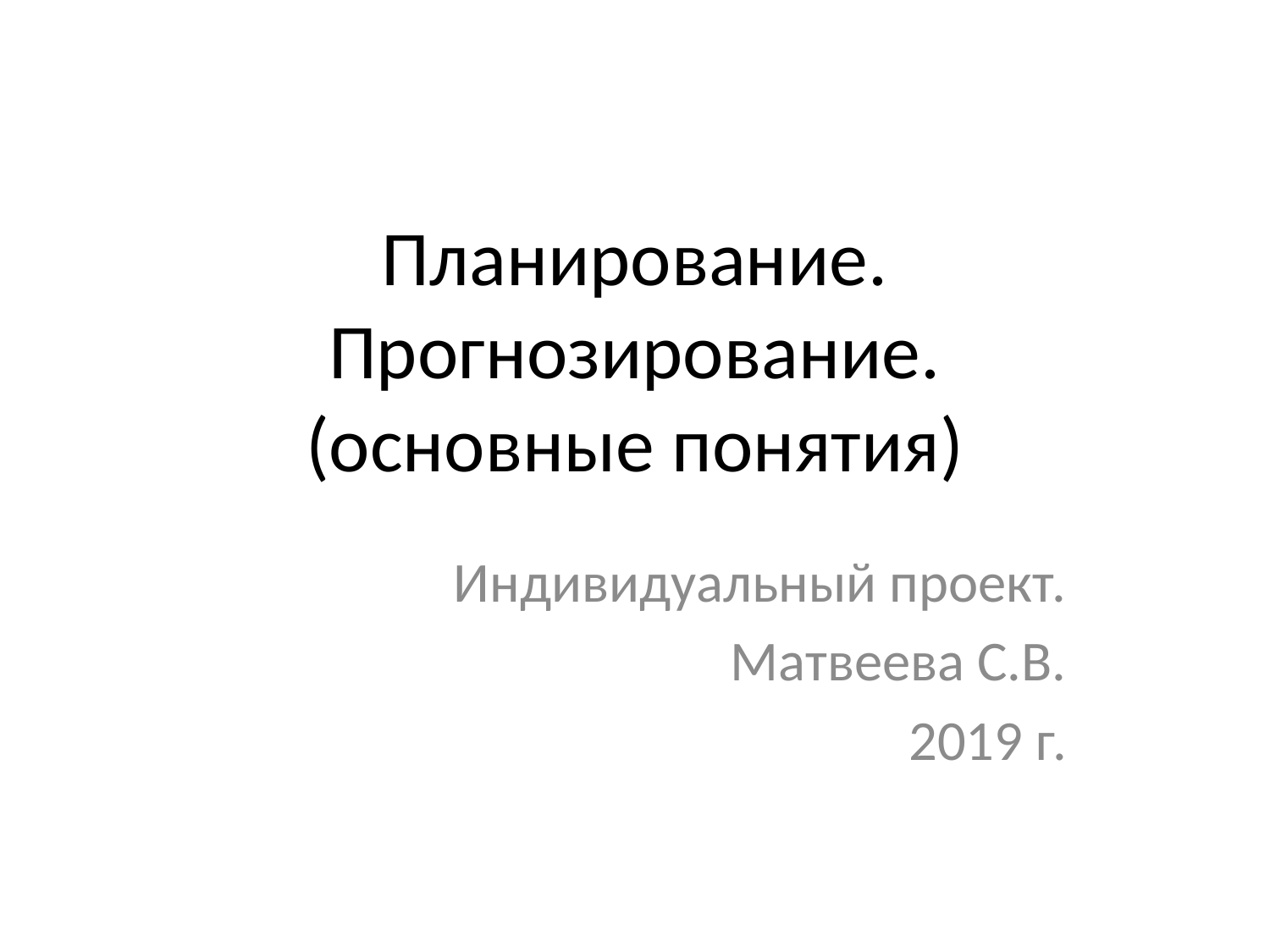

# Планирование. Прогнозирование. (основные понятия)
Индивидуальный проект.
Матвеева С.В.
2019 г.